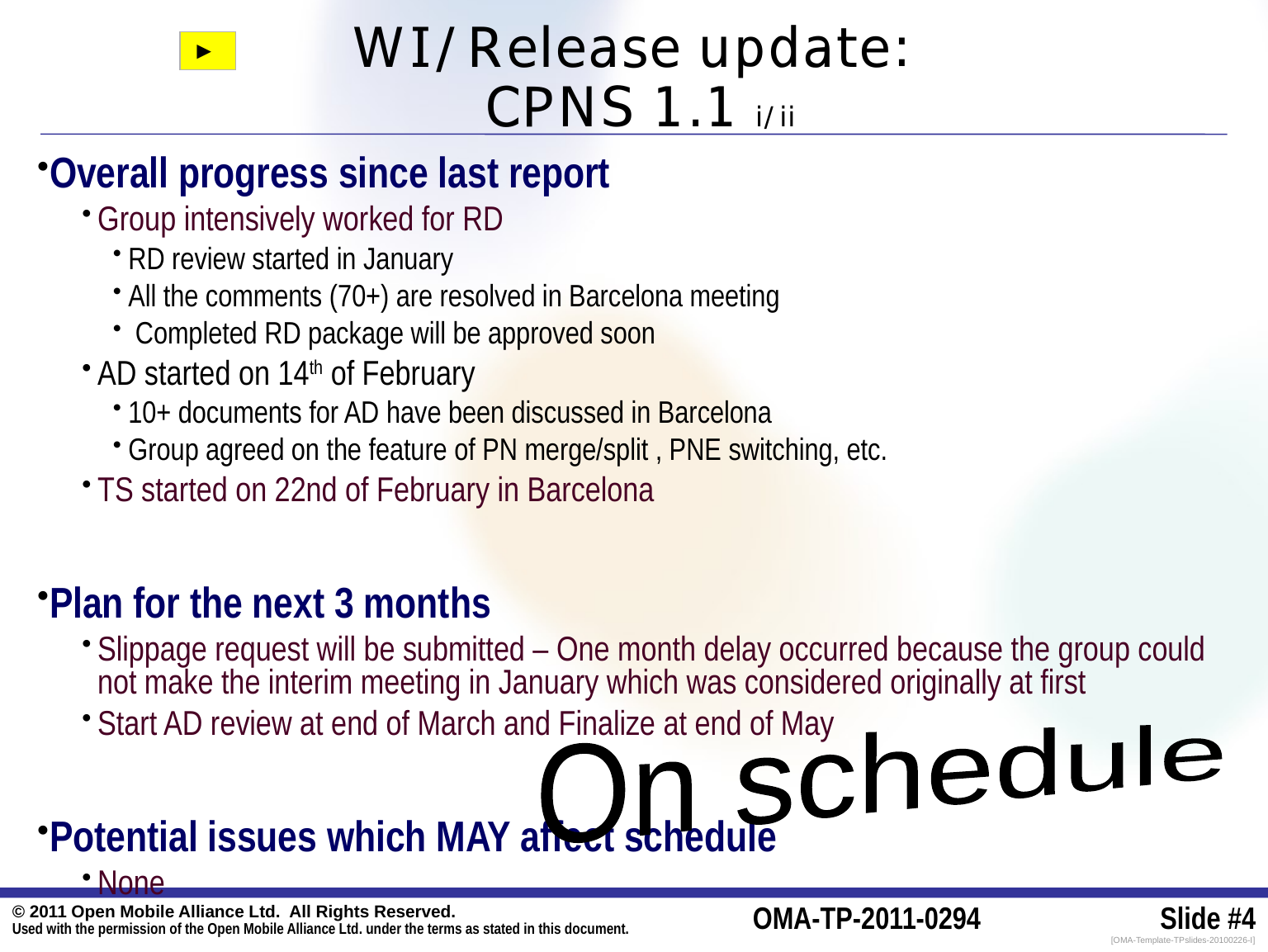

WI/Release update:
 CPNS 1.1 i/ii
►
▼
Overall progress since last report
Group intensively worked for RD
RD review started in January
All the comments (70+) are resolved in Barcelona meeting
 Completed RD package will be approved soon
AD started on 14th of February
10+ documents for AD have been discussed in Barcelona
Group agreed on the feature of PN merge/split , PNE switching, etc.
TS started on 22nd of February in Barcelona

Plan for the next 3 months
Slippage request will be submitted – One month delay occurred because the group could not make the interim meeting in January which was considered originally at first
Start AD review at end of March and Finalize at end of May

Potential issues which MAY affect schedule
None
On schedule